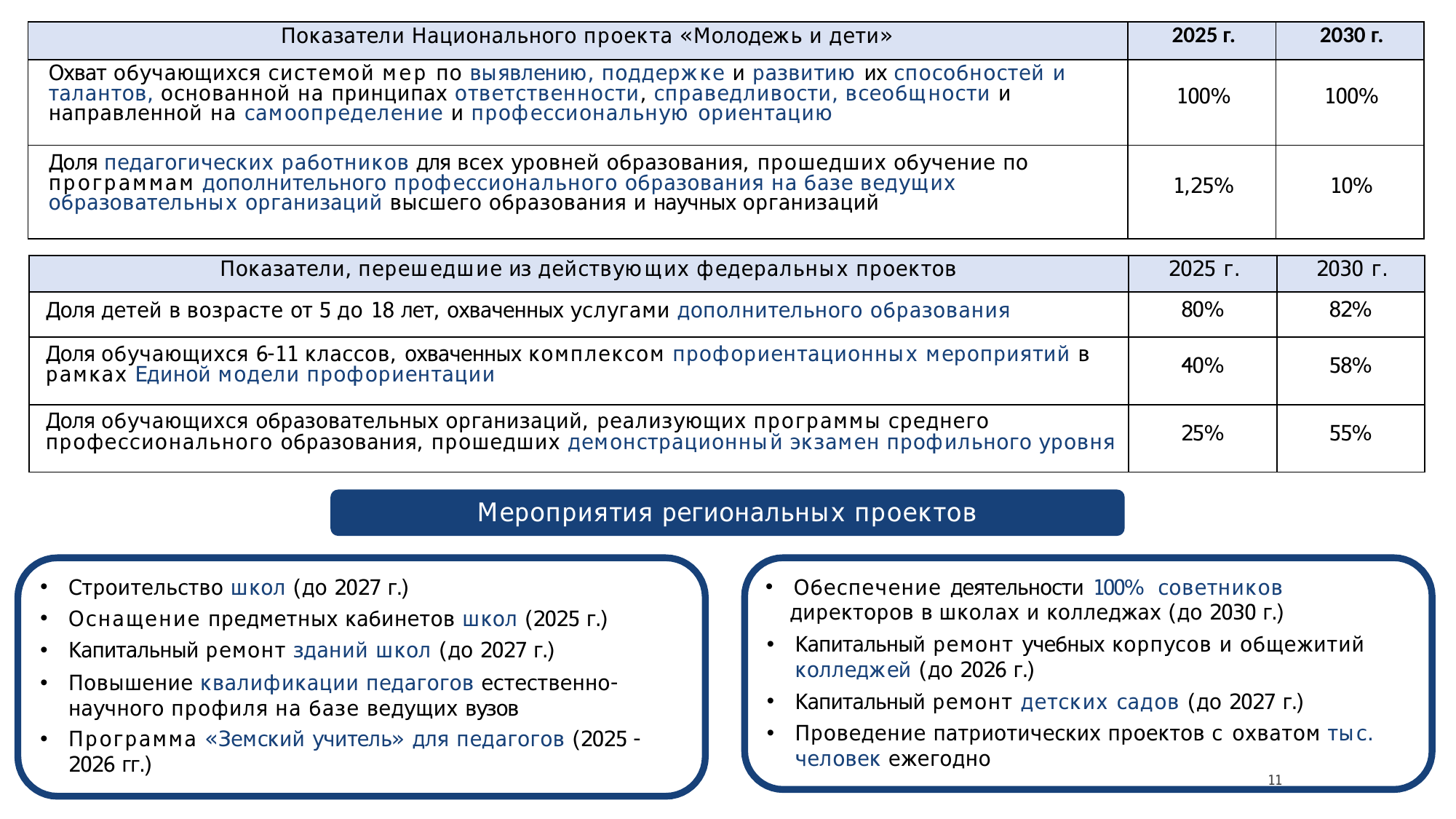

| Показатели Национального проекта «Молодежь и дети» | 2025 г. | 2030 г. |
| --- | --- | --- |
| Охват обучающихся системой мер по выявлению, поддержке и развитию их способностей и талантов, основанной на принципах ответственности, справедливости, всеобщности и направленной на самоопределение и профессиональную ориентацию | 100% | 100% |
| Доля педагогических работников для всех уровней образования, прошедших обучение по программам дополнительного профессионального образования на базе ведущих образовательных организаций высшего образования и научных организаций | 1,25% | 10% |
| Показатели, перешедшие из действующих федеральных проектов | 2025 г. | 2030 г. |
| --- | --- | --- |
| Доля детей в возрасте от 5 до 18 лет, охваченных услугами дополнительного образования | 80% | 82% |
| Доля обучающихся 6-11 классов, охваченных комплексом профориентационных мероприятий в рамках Единой модели профориентации | 40% | 58% |
| Доля обучающихся образовательных организаций, реализующих программы среднего профессионального образования, прошедших демонстрационный экзамен профильного уровня | 25% | 55% |

Мероприятия региональных проектов

Строительство школ (до 2027 г.)
Оснащение предметных кабинетов школ (2025 г.)
Капитальный ремонт зданий школ (до 2027 г.)
Повышение квалификации педагогов естественно- научного профиля на базе ведущих вузов
Программа «Земский учитель» для педагогов (2025 -
2026 гг.)
Обеспечение деятельности 100% советников
директоров в школах и колледжах (до 2030 г.)
Капитальный ремонт учебных корпусов и общежитий
колледжей (до 2026 г.)
Капитальный ремонт детских садов (до 2027 г.)
Проведение патриотических проектов с охватом тыс. человек ежегодно
11